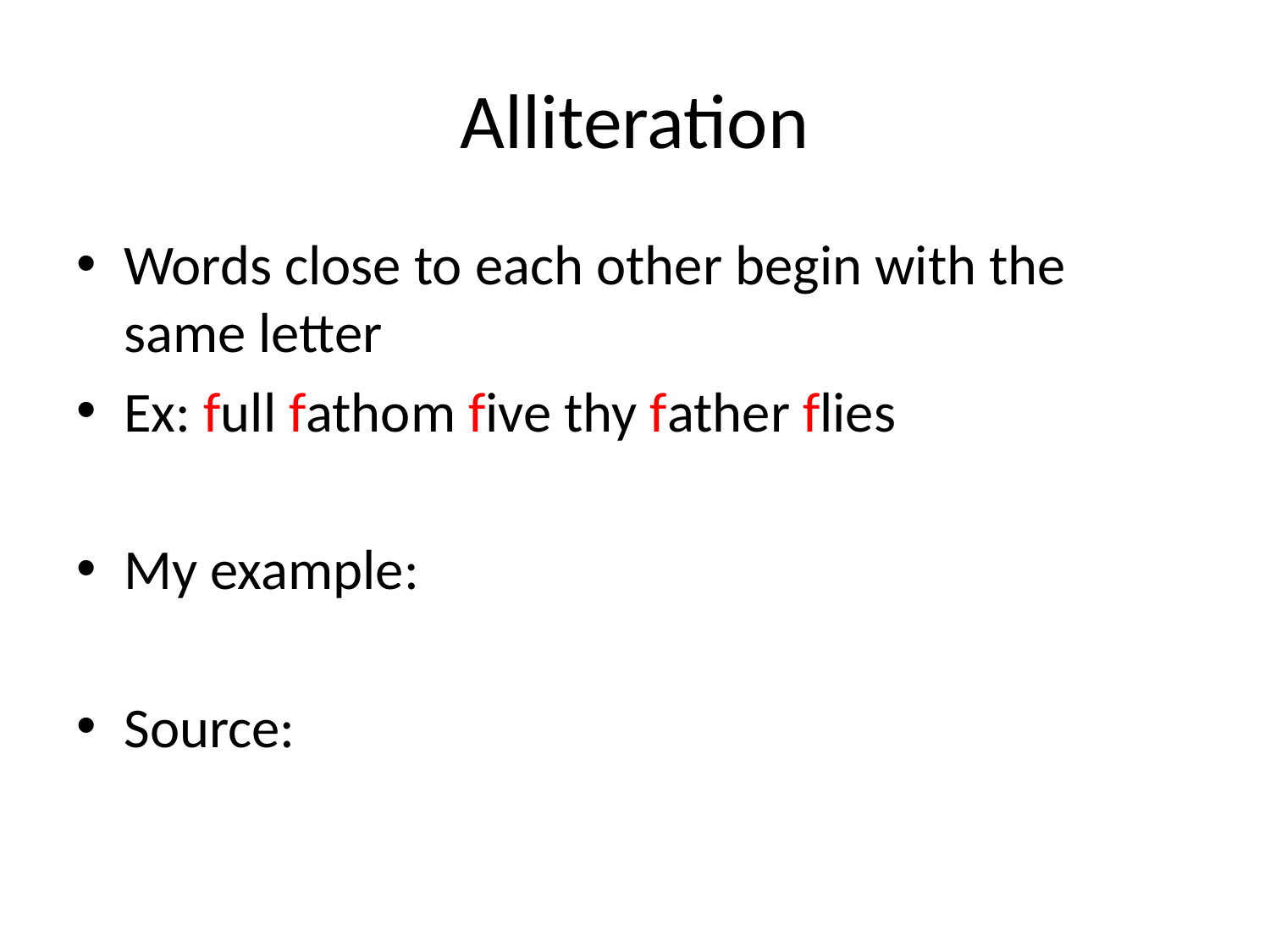

# Alliteration
Words close to each other begin with the same letter
Ex: full fathom five thy father flies

My example:

Source: